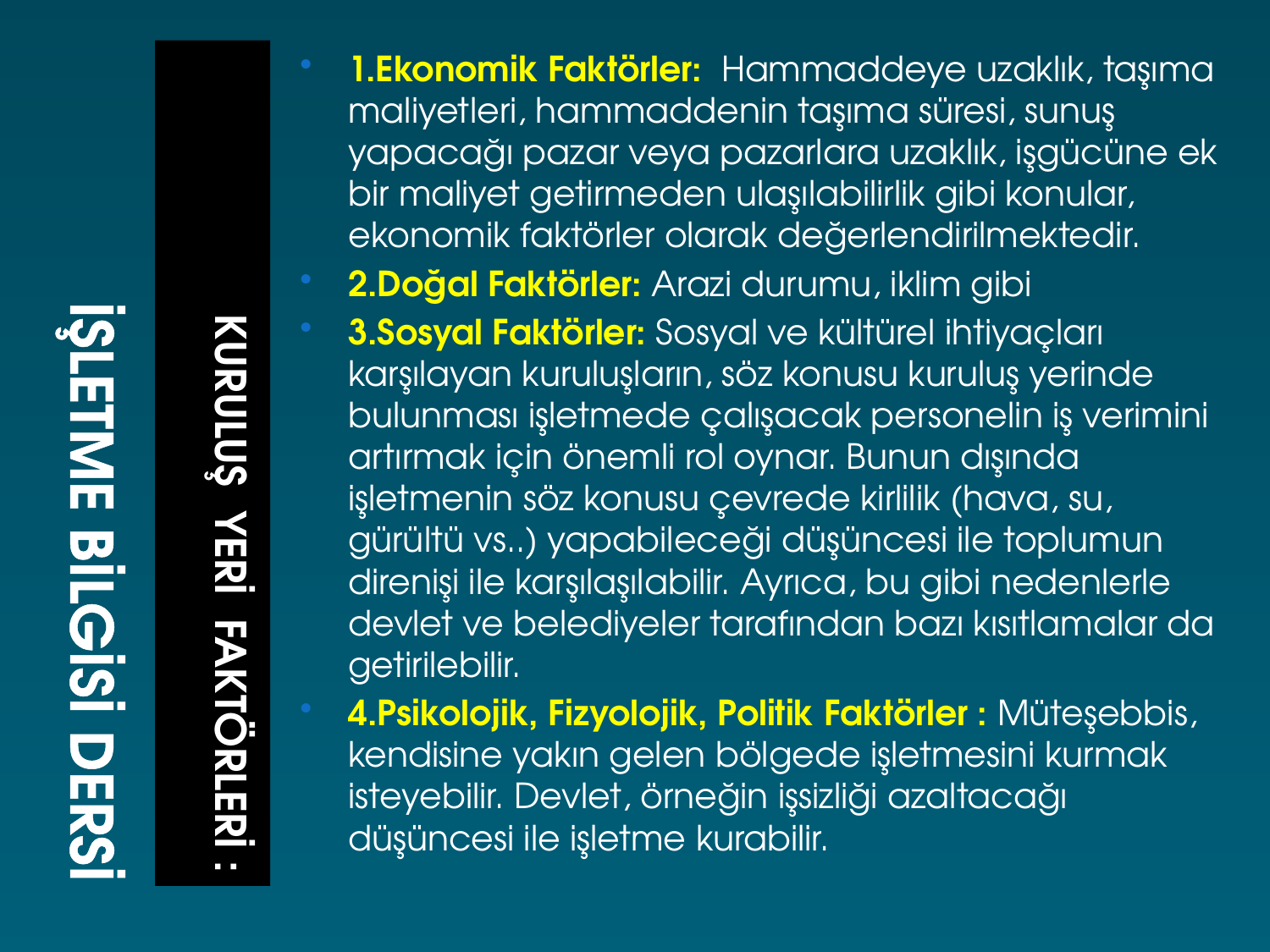

# İŞLETME BİLGİSİ DERSİ
KURULUŞ  YERİ  FAKTÖRLERİ :

1.Ekonomik Faktörler:  Hammaddeye uzaklık, taşıma maliyetleri, hammaddenin taşıma süresi, sunuş yapacağı pazar veya pazarlara uzaklık, işgücüne ek bir maliyet getirmeden ulaşılabilirlik gibi konular, ekonomik faktörler olarak değerlendirilmektedir.
2.Doğal Faktörler: Arazi durumu, iklim gibi
3.Sosyal Faktörler: Sosyal ve kültürel ihtiyaçları karşılayan kuruluşların, söz konusu kuruluş yerinde bulunması işletmede çalışacak personelin iş verimini artırmak için önemli rol oynar. Bunun dışında işletmenin söz konusu çevrede kirlilik (hava, su, gürültü vs..) yapabileceği düşüncesi ile toplumun direnişi ile karşılaşılabilir. Ayrıca, bu gibi nedenlerle devlet ve belediyeler tarafından bazı kısıtlamalar da getirilebilir.
4.Psikolojik, Fizyolojik, Politik Faktörler : Müteşebbis, kendisine yakın gelen bölgede işletmesini kurmak isteyebilir. Devlet, örneğin işsizliği azaltacağı düşüncesi ile işletme kurabilir.